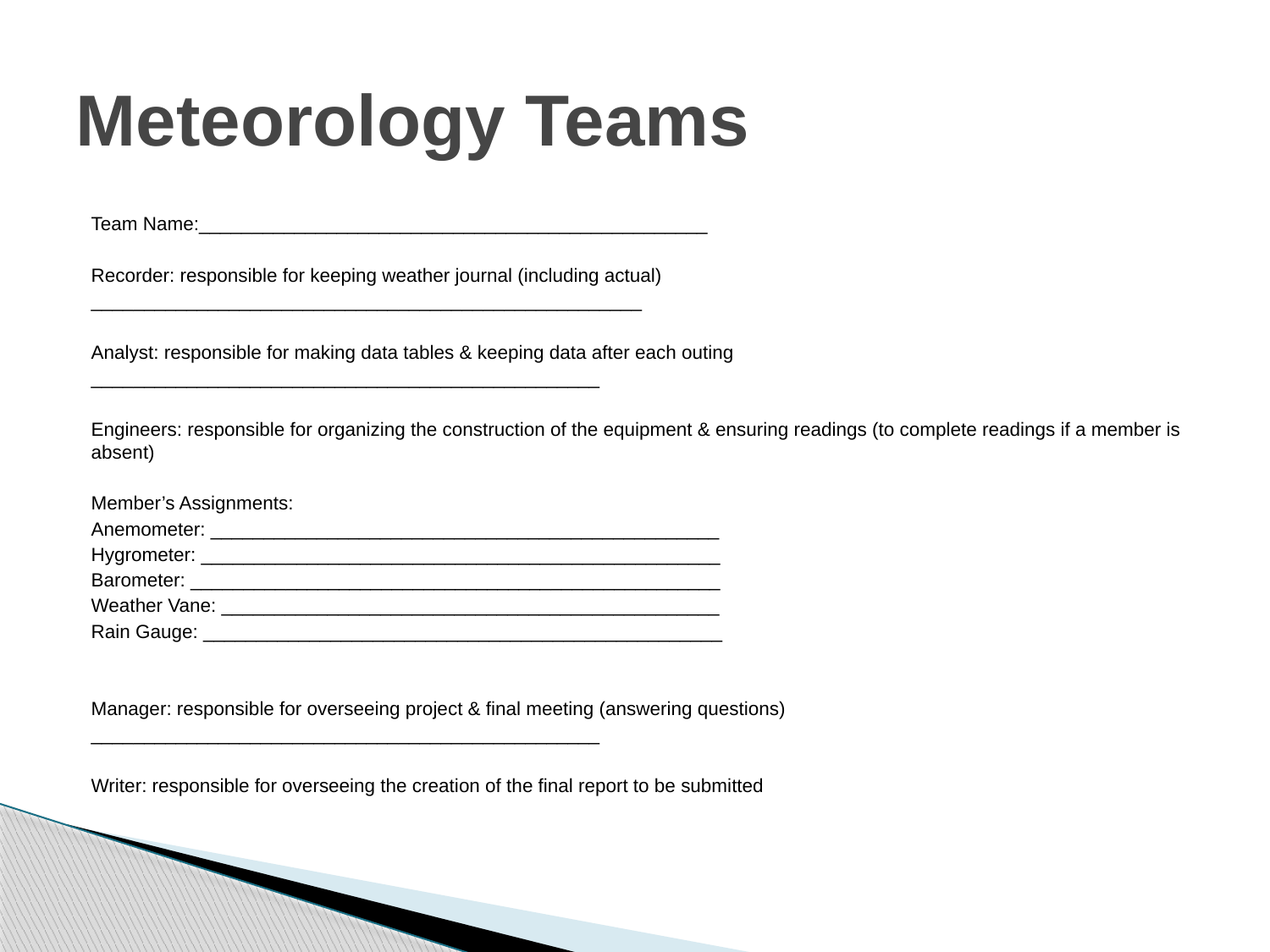

# Meteorology Teams
Team Name:________________________________________________

Recorder: responsible for keeping weather journal (including actual)
____________________________________________________

Analyst: responsible for making data tables & keeping data after each outing
________________________________________________

Engineers: responsible for organizing the construction of the equipment & ensuring readings (to complete readings if a member is absent)

Member’s Assignments:
Anemometer: ________________________________________________
Hygrometer: _________________________________________________
Barometer: __________________________________________________
Weather Vane: _______________________________________________
Rain Gauge: _________________________________________________

Manager: responsible for overseeing project & final meeting (answering questions)
________________________________________________

Writer: responsible for overseeing the creation of the final report to be submitted